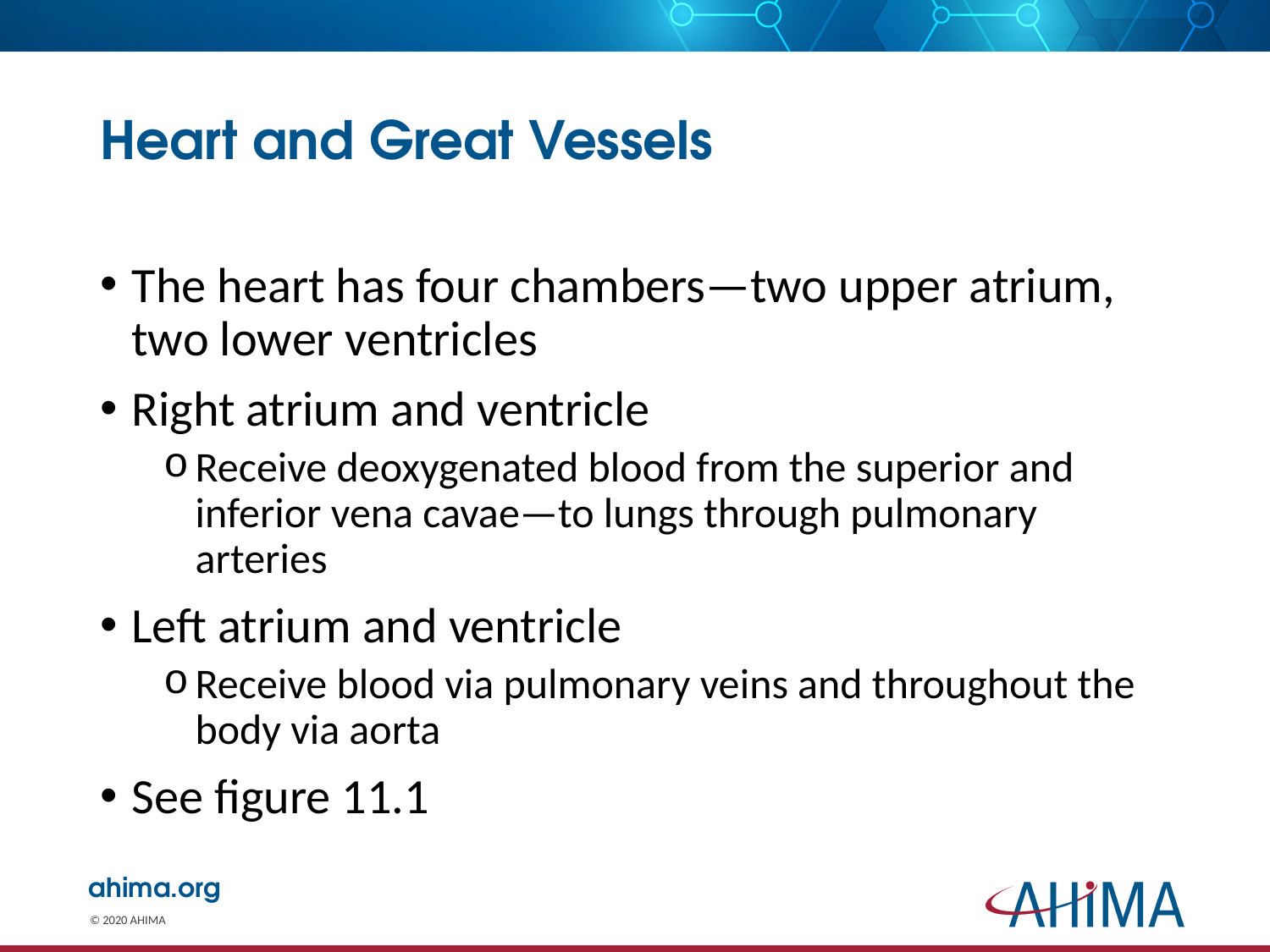

# Heart and Great Vessels
The heart has four chambers—two upper atrium, two lower ventricles
Right atrium and ventricle
Receive deoxygenated blood from the superior and inferior vena cavae—to lungs through pulmonary arteries
Left atrium and ventricle
Receive blood via pulmonary veins and throughout the body via aorta
See figure 11.1